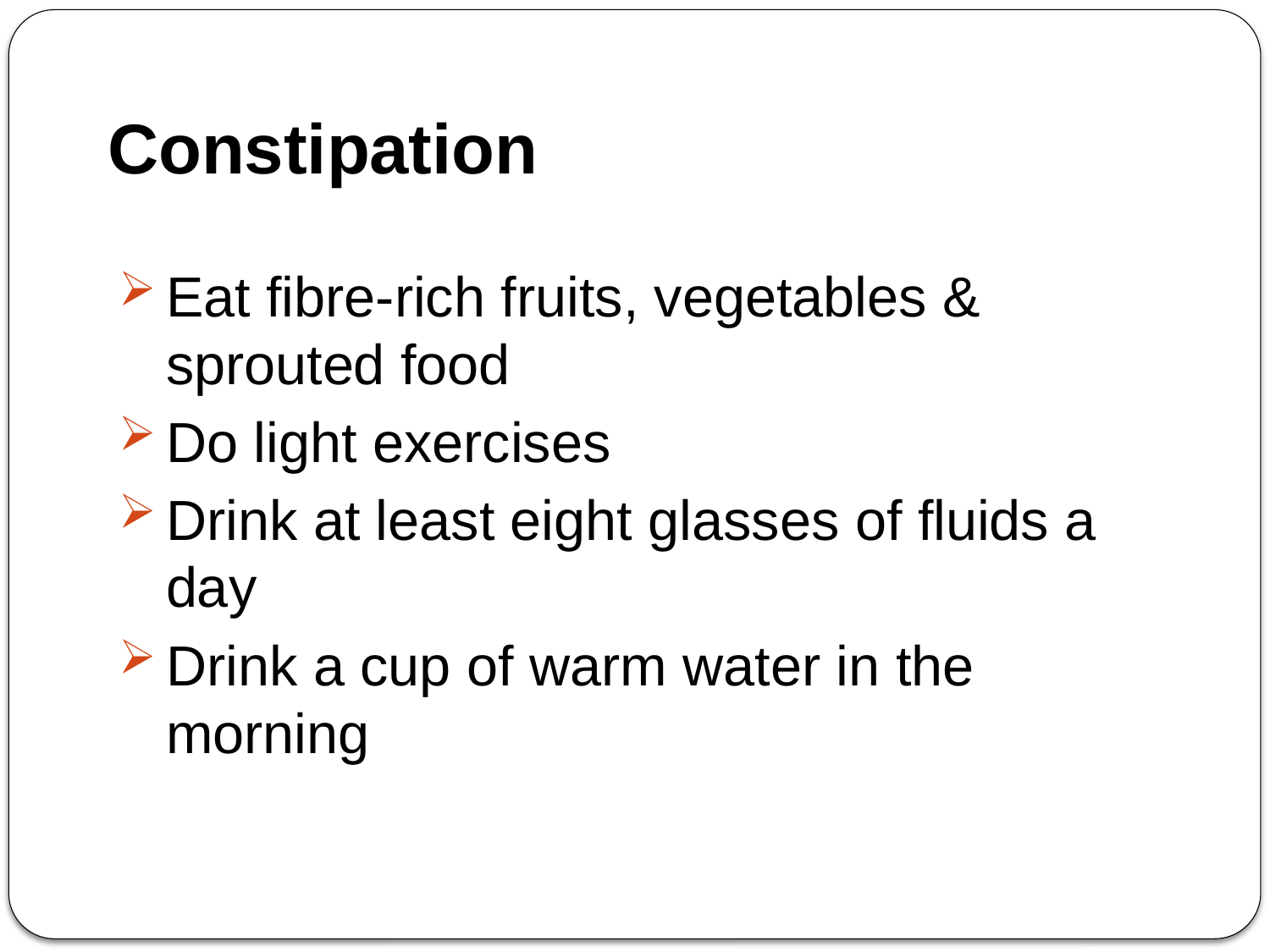

# Constipation
Eat fibre-rich fruits, vegetables & sprouted food
Do light exercises
Drink at least eight glasses of fluids a day
Drink a cup of warm water in the morning